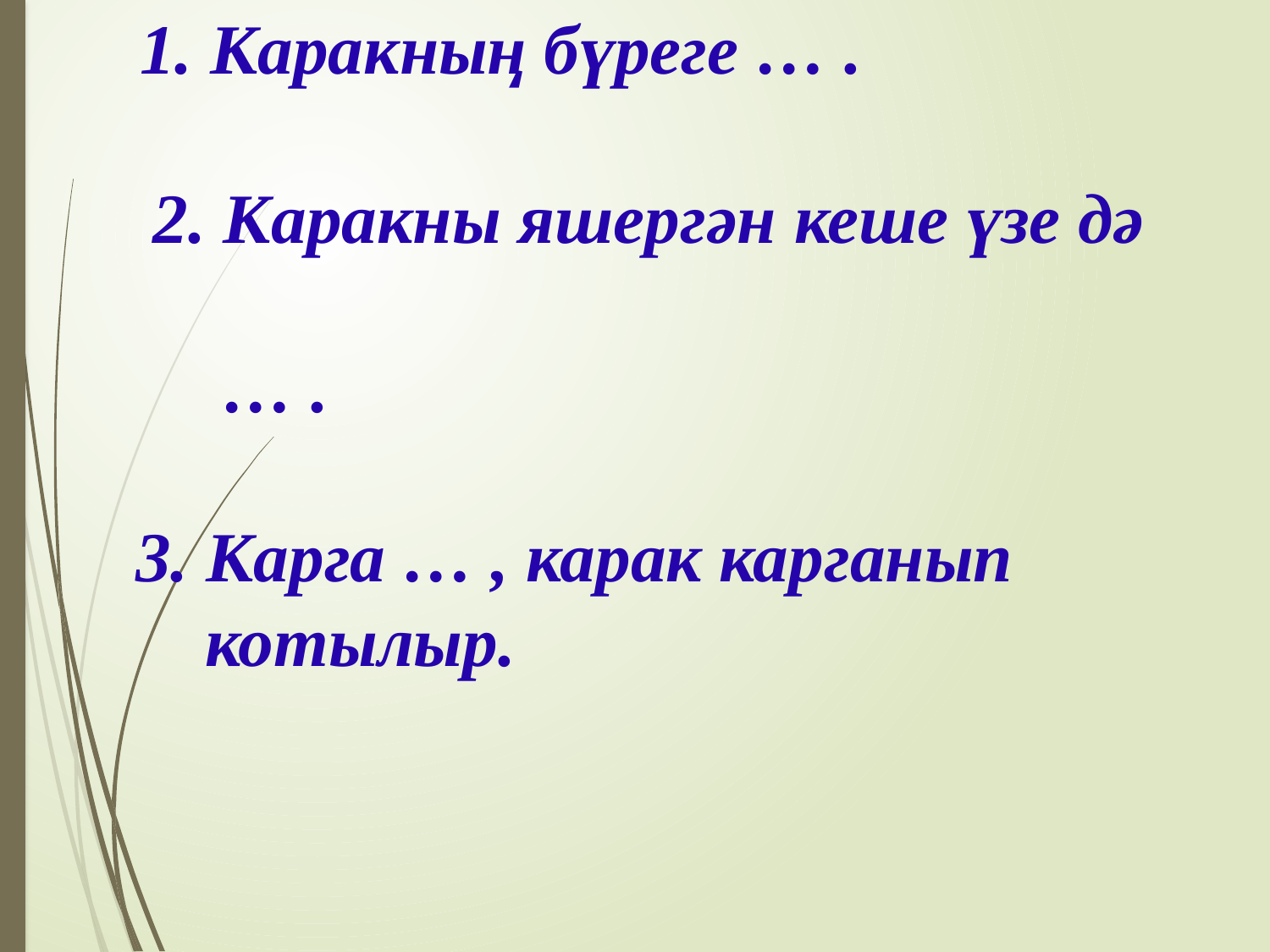

1. Каракның бүреге … .
        2. Каракны яшергән кеше үзе дә
            … .
       3. Карга … , карак карганып
           котылыр.